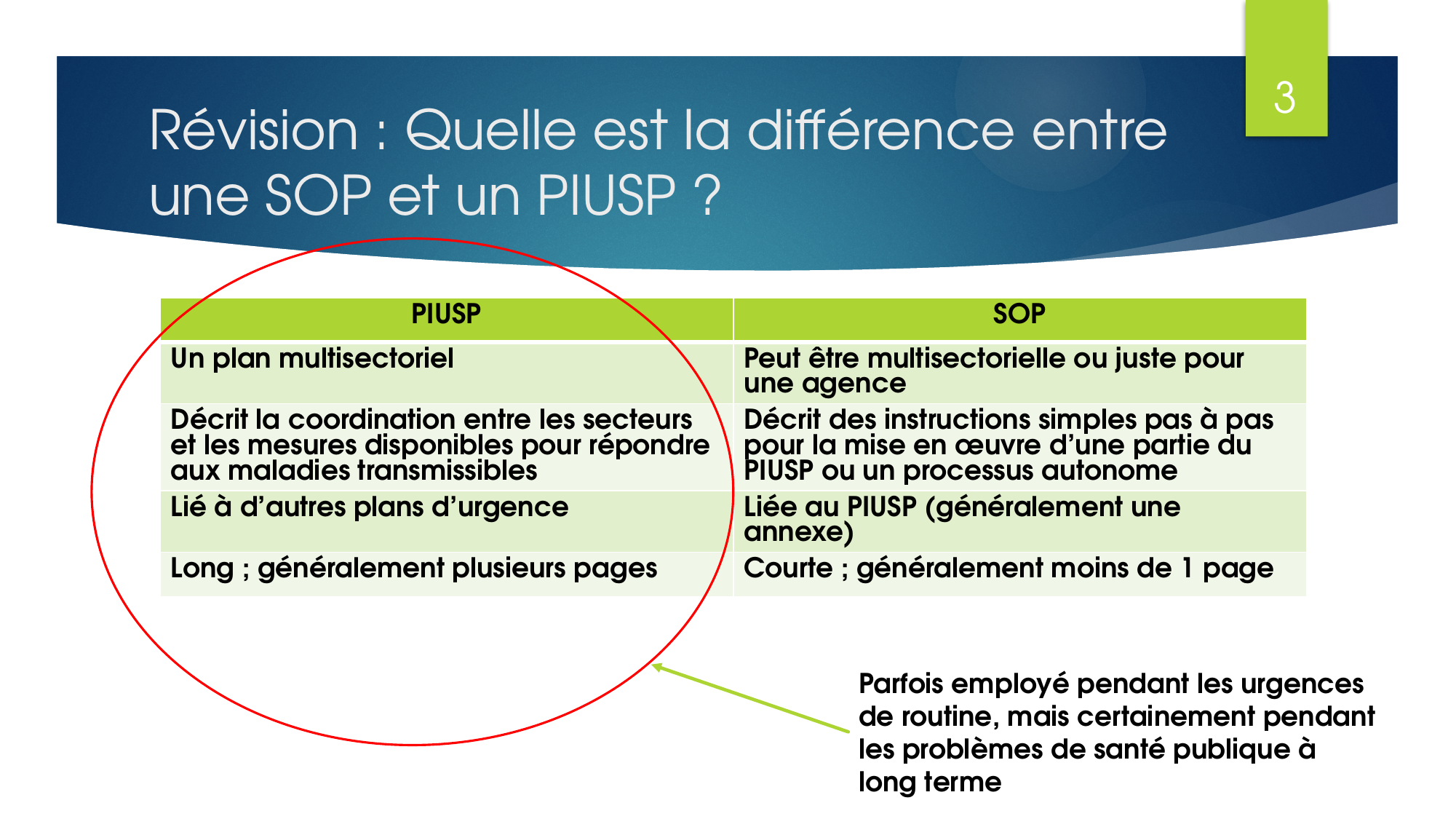

3
# Révision : Quelle est la différence entre une SOP et un PIUSP ?

| PIUSP | SOP |
| --- | --- |
| Un plan multisectoriel | Peut être multisectorielle ou juste pour une agence |
| Décrit la coordination entre les secteurs et les mesures disponibles pour répondre aux maladies transmissibles | Décrit des instructions simples pas à pas pour la mise en œuvre d’une partie du PIUSP ou un processus autonome |
| Lié à d’autres plans d’urgence | Liée au PIUSP (généralement une annexe) |
| Long ; généralement plusieurs pages | Courte ; généralement moins de 1 page |
Parfois employé pendant les urgences de routine, mais certainement pendant les problèmes de santé publique à long terme